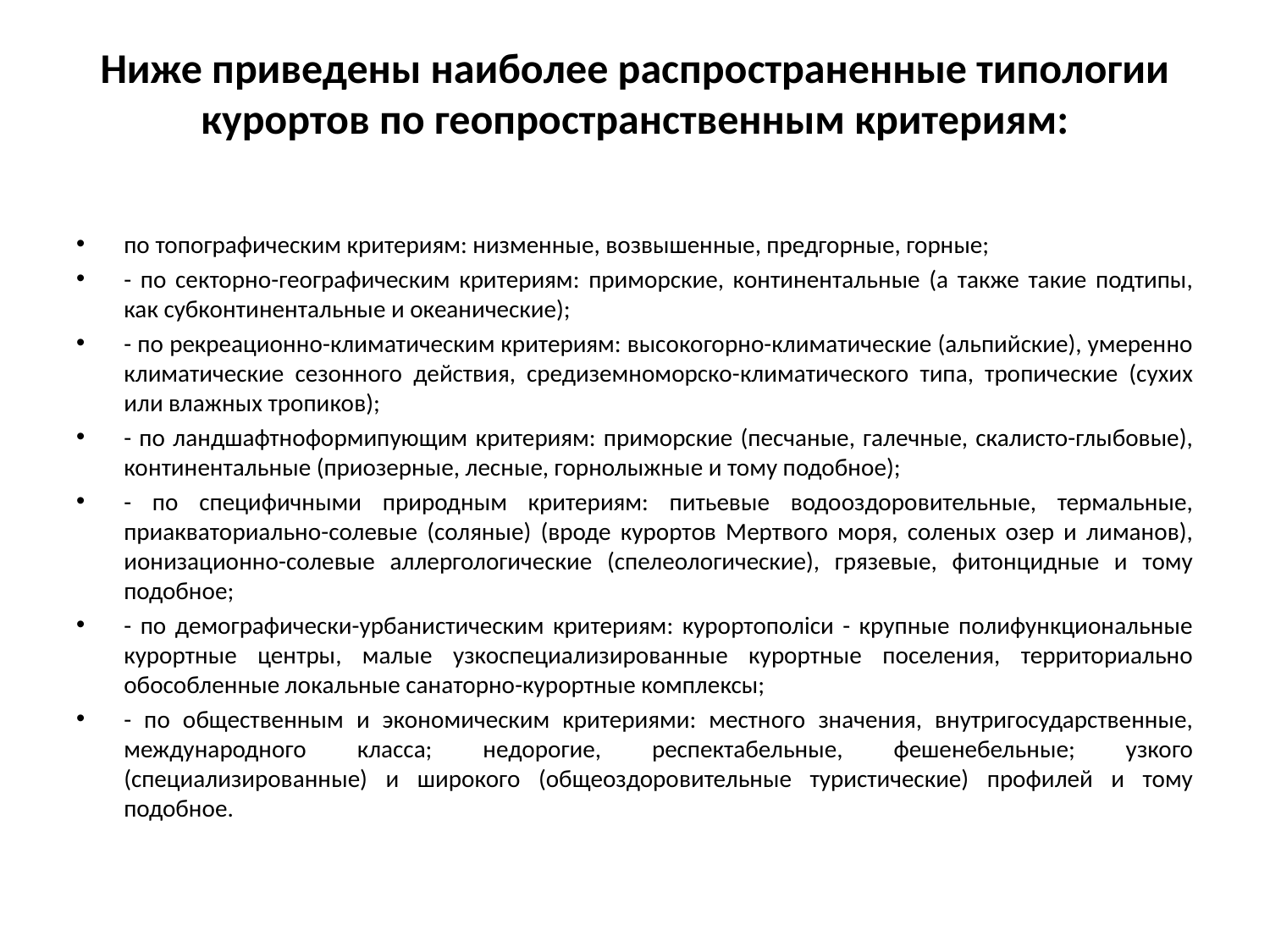

# Ниже приведены наиболее распространенные типологии курортов по геопространственным критериям:
по топографическим критериям: низменные, возвышенные, предгорные, горные;
- по секторно-географическим критериям: приморские, континентальные (а также такие подтипы, как субконтинентальные и океанические);
- по рекреационно-климатическим критериям: высокогорно-климатические (альпийские), умеренно климатические сезонного действия, средиземноморско-климатического типа, тропические (сухих или влажных тропиков);
- по ландшафтноформипующим критериям: приморские (песчаные, галечные, скалисто-глыбовые), континентальные (приозерные, лесные, горнолыжные и тому подобное);
- по специфичными природным критериям: питьевые водооздоровительные, термальные, приакваториально-солевые (соляные) (вроде курортов Мертвого моря, соленых озер и лиманов), ионизационно-солевые аллергологические (спелеологические), грязевые, фитонцидные и тому подобное;
- по демографически-урбанистическим критериям: курортополіси - крупные полифункциональные курортные центры, малые узкоспециализированные курортные поселения, территориально обособленные локальные санаторно-курортные комплексы;
- по общественным и экономическим критериями: местного значения, внутригосударственные, международного класса; недорогие, респектабельные, фешенебельные; узкого (специализированные) и широкого (общеоздоровительные туристические) профилей и тому подобное.